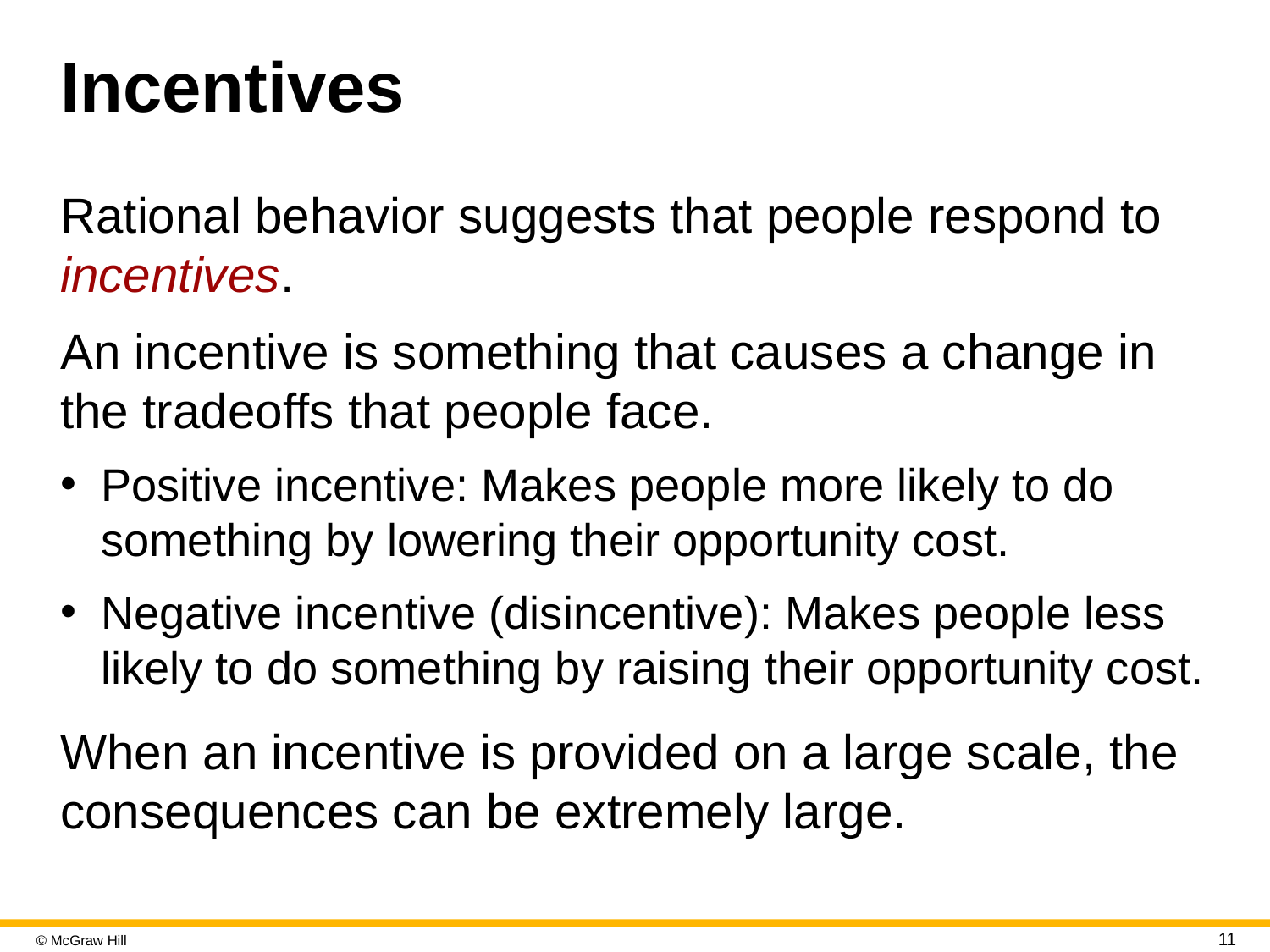

# Incentives
Rational behavior suggests that people respond to incentives.
An incentive is something that causes a change in the tradeoffs that people face.
Positive incentive: Makes people more likely to do something by lowering their opportunity cost.
Negative incentive (disincentive): Makes people less likely to do something by raising their opportunity cost.
When an incentive is provided on a large scale, the consequences can be extremely large.